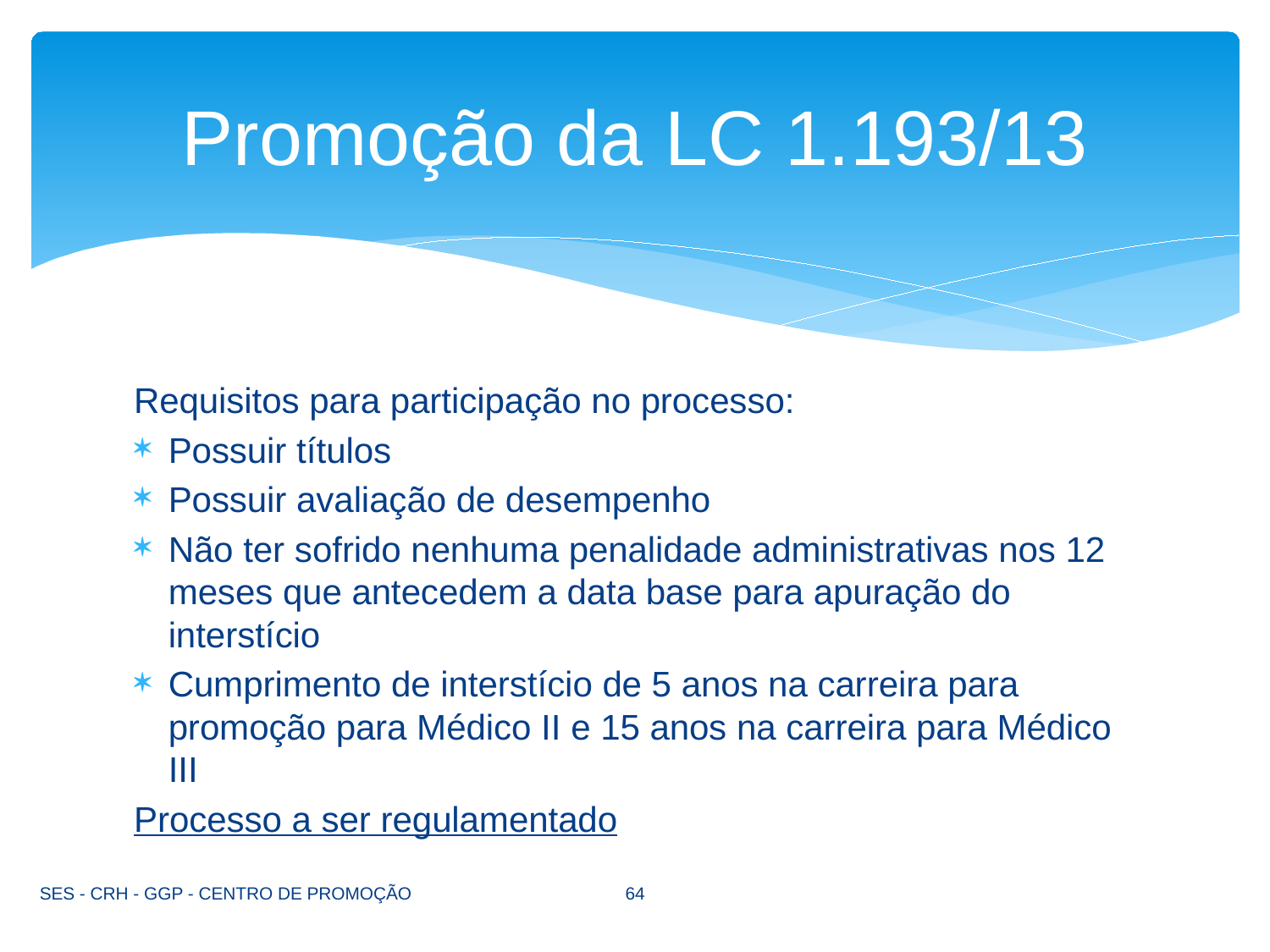

# Promoção da LC 1.193/13
Requisitos para participação no processo:
Possuir títulos
Possuir avaliação de desempenho
Não ter sofrido nenhuma penalidade administrativas nos 12 meses que antecedem a data base para apuração do interstício
Cumprimento de interstício de 5 anos na carreira para promoção para Médico II e 15 anos na carreira para Médico III
Processo a ser regulamentado

64
SES - CRH - GGP - CENTRO DE PROMOÇÃO